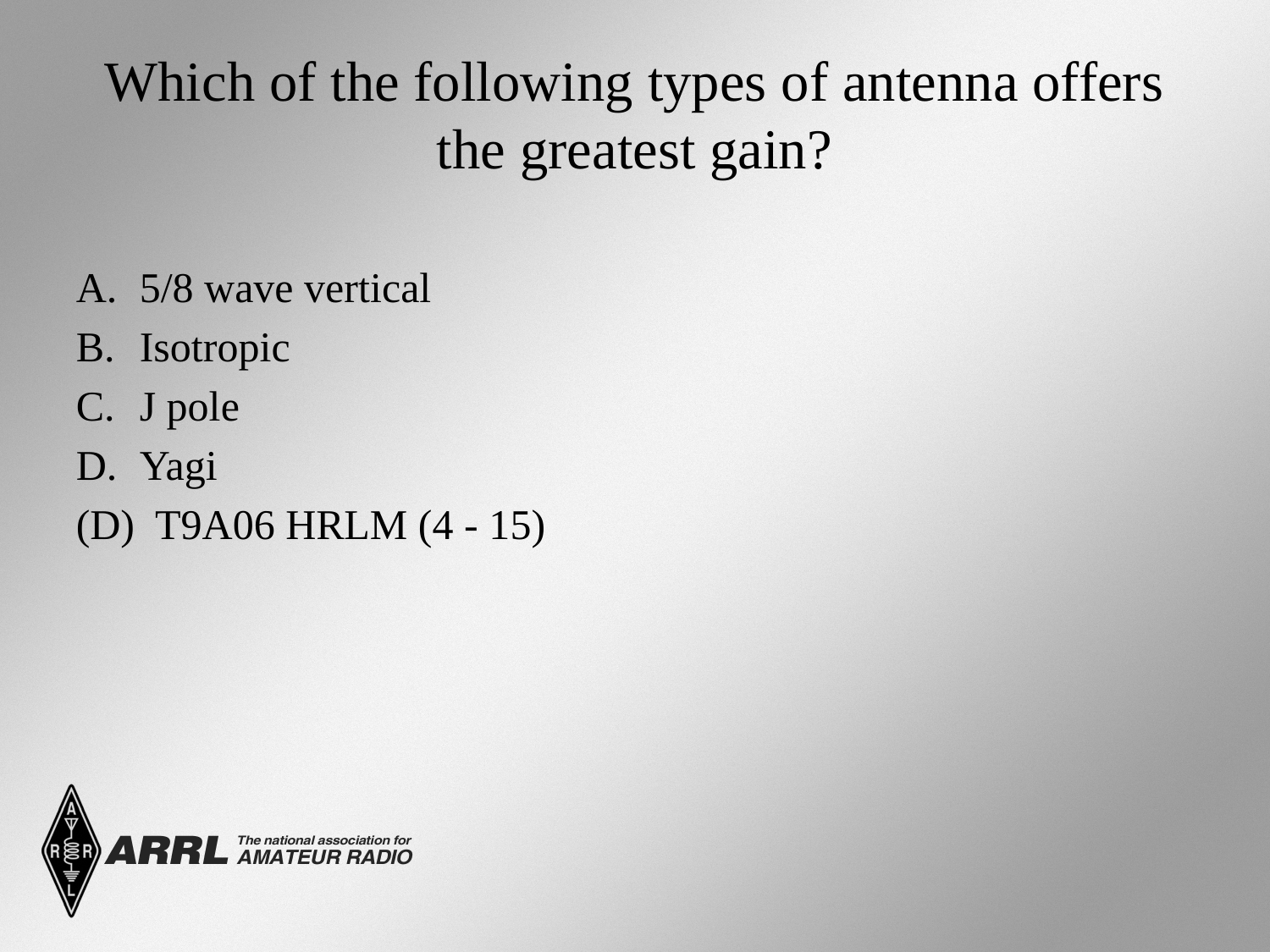

# Which of the following types of antenna offers the greatest gain?
5/8 wave vertical
Isotropic
J pole
Yagi
(D)  T9A06 HRLM (4 - 15)